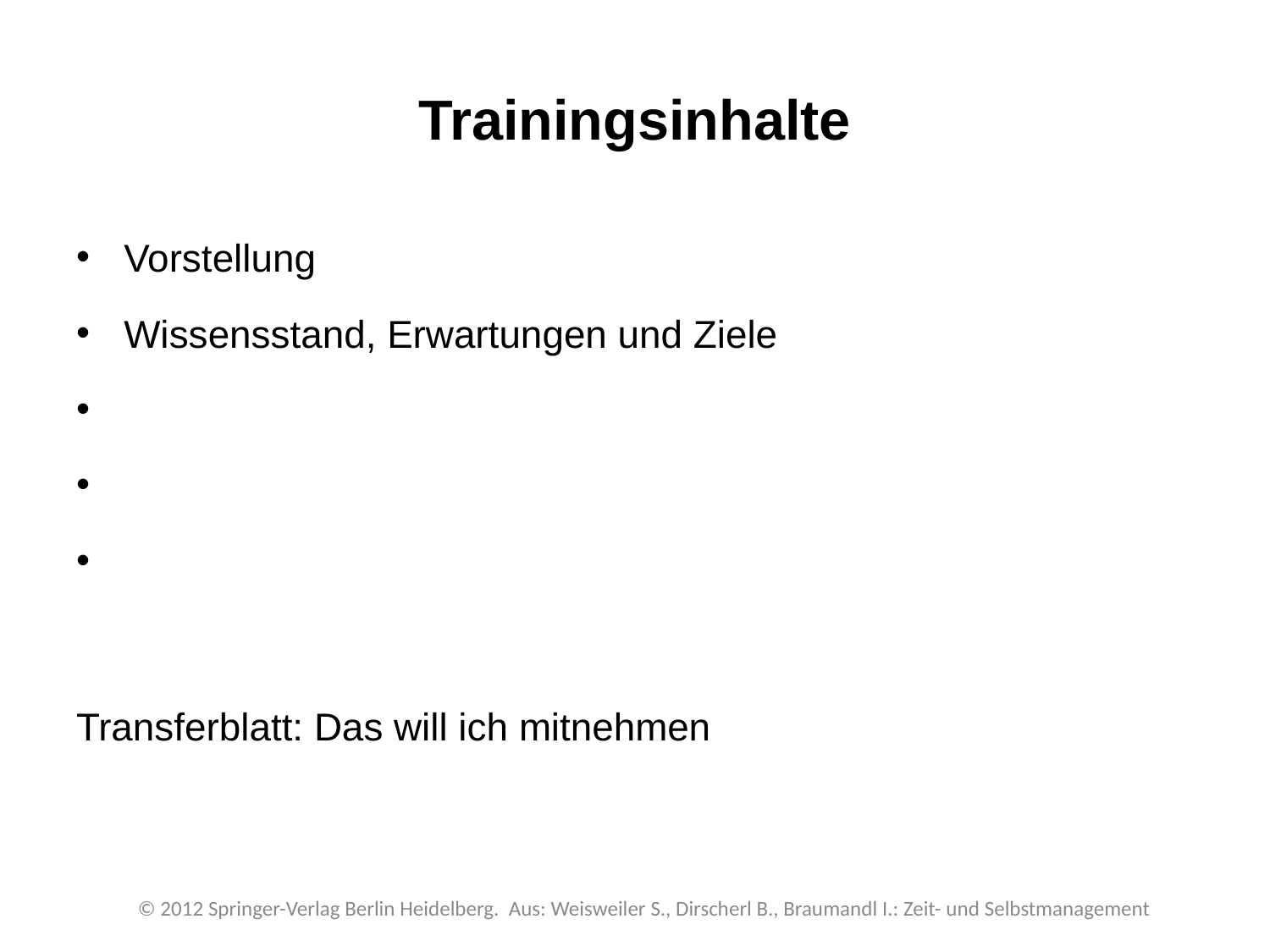

# Trainingsinhalte
Vorstellung
Wissensstand, Erwartungen und Ziele

Transferblatt: Das will ich mitnehmen
© 2012 Springer-Verlag Berlin Heidelberg.  Aus: Weisweiler S., Dirscherl B., Braumandl I.: Zeit- und Selbstmanagement